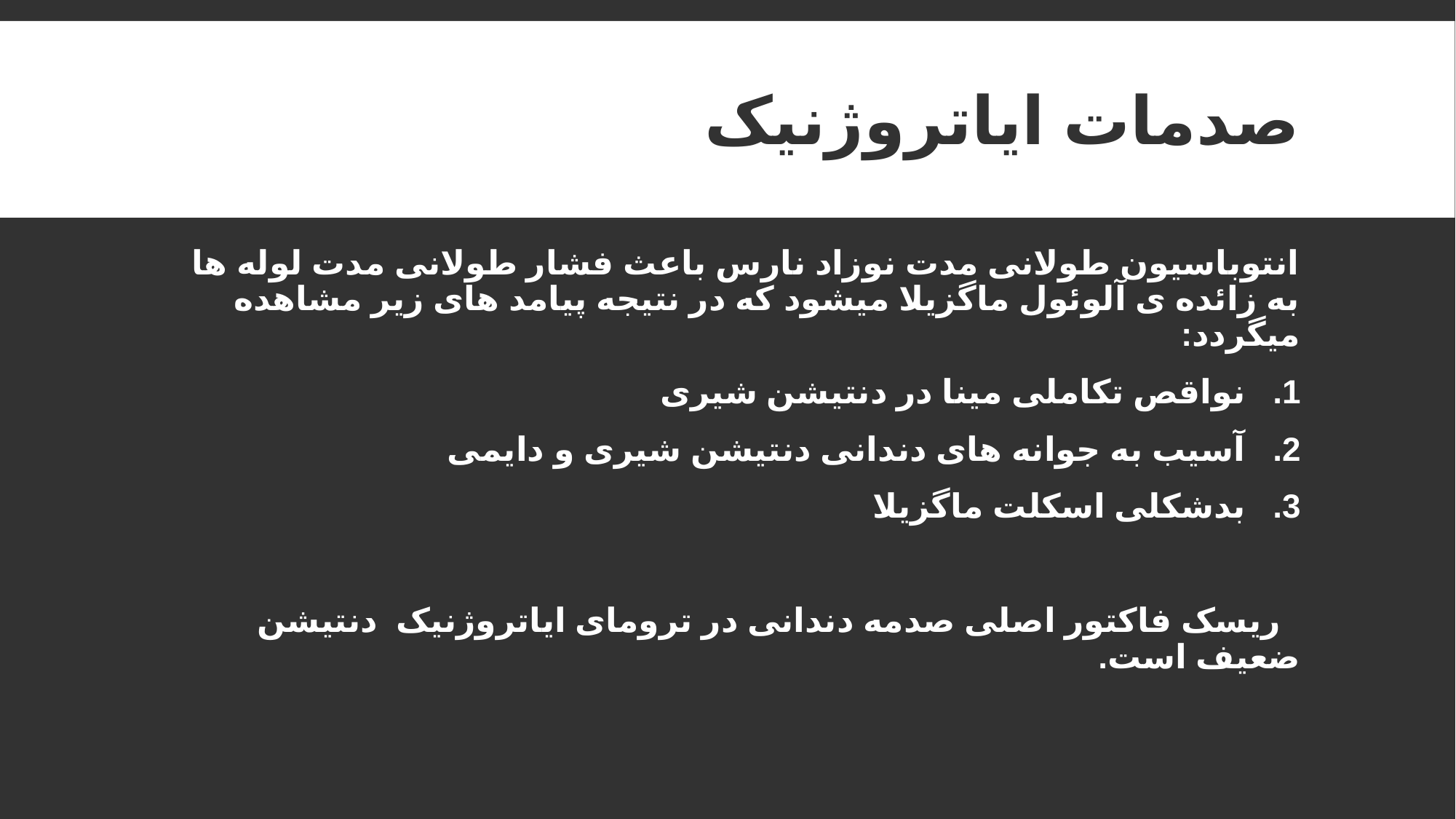

# صدمات ایاتروژنیک
انتوباسیون طولانی مدت نوزاد نارس باعث فشار طولانی مدت لوله ها به زائده ی آلوئول ماگزیلا میشود که در نتیجه پیامد های زیر مشاهده میگردد:
نواقص تکاملی مینا در دنتیشن شیری
آسیب به جوانه های دندانی دنتیشن شیری و دایمی
بدشکلی اسکلت ماگزیلا

  ریسک فاکتور اصلی صدمه دندانی در ترومای ایاتروژنیک  دنتیشن ضعیف است.